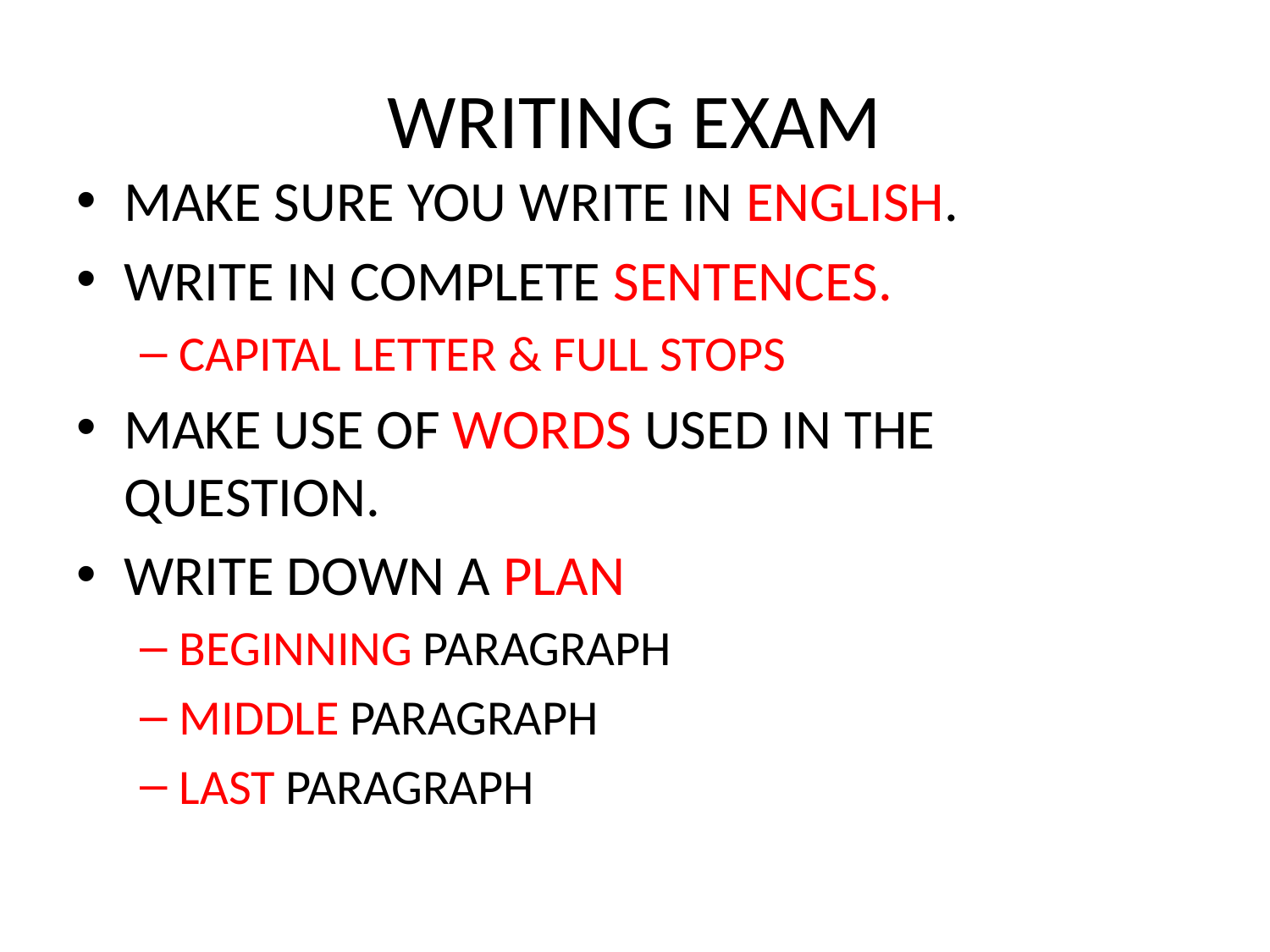

# WRITING EXAM
MAKE SURE YOU WRITE IN ENGLISH.
WRITE IN COMPLETE SENTENCES.
CAPITAL LETTER & FULL STOPS
MAKE USE OF WORDS USED IN THE QUESTION.
WRITE DOWN A PLAN
BEGINNING PARAGRAPH
MIDDLE PARAGRAPH
LAST PARAGRAPH